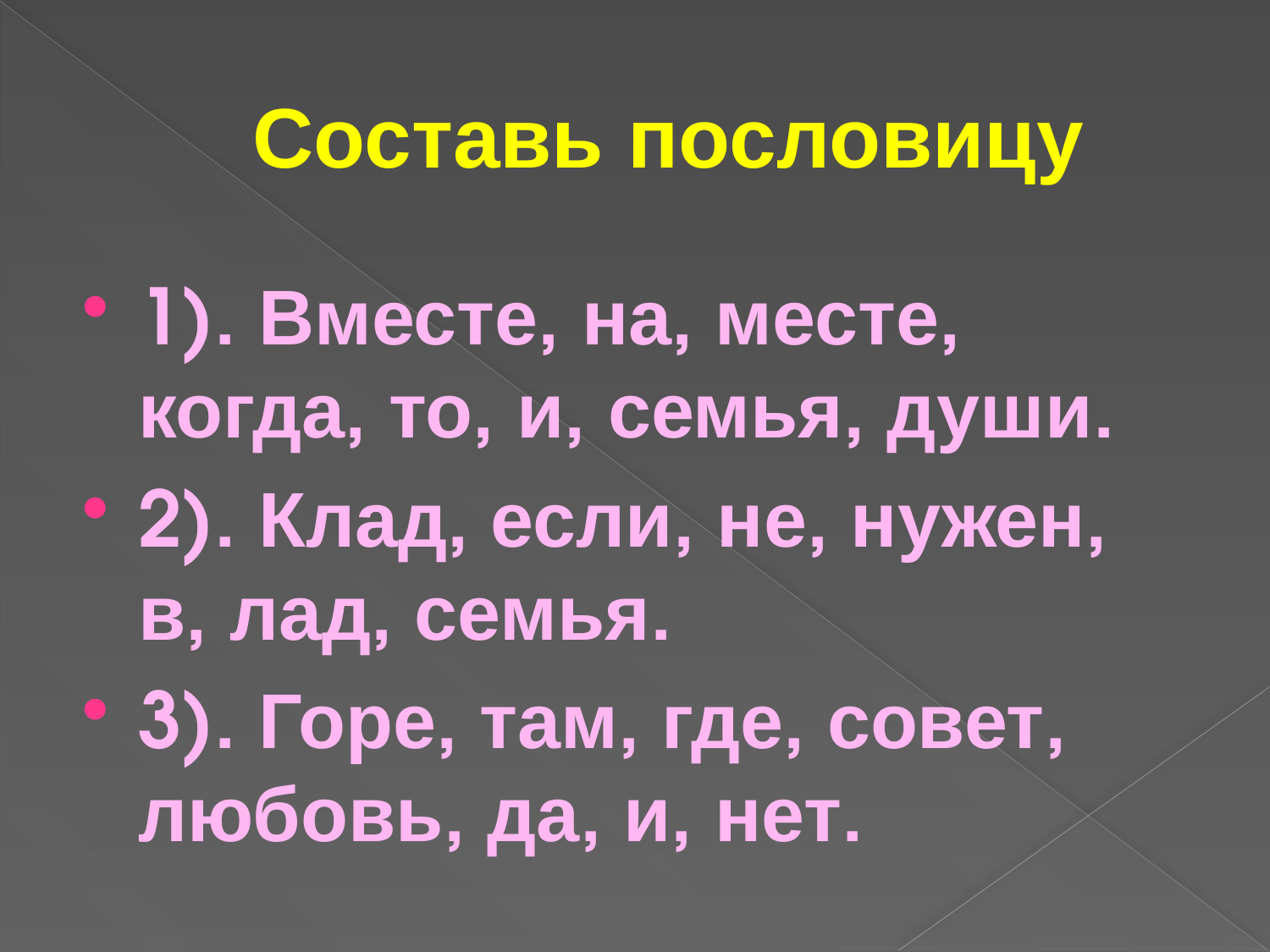

# Составь пословицу
1). Вместе, на, месте, когда, то, и, семья, души.
2). Клад, если, не, нужен, в, лад, семья.
3). Горе, там, где, совет, любовь, да, и, нет.